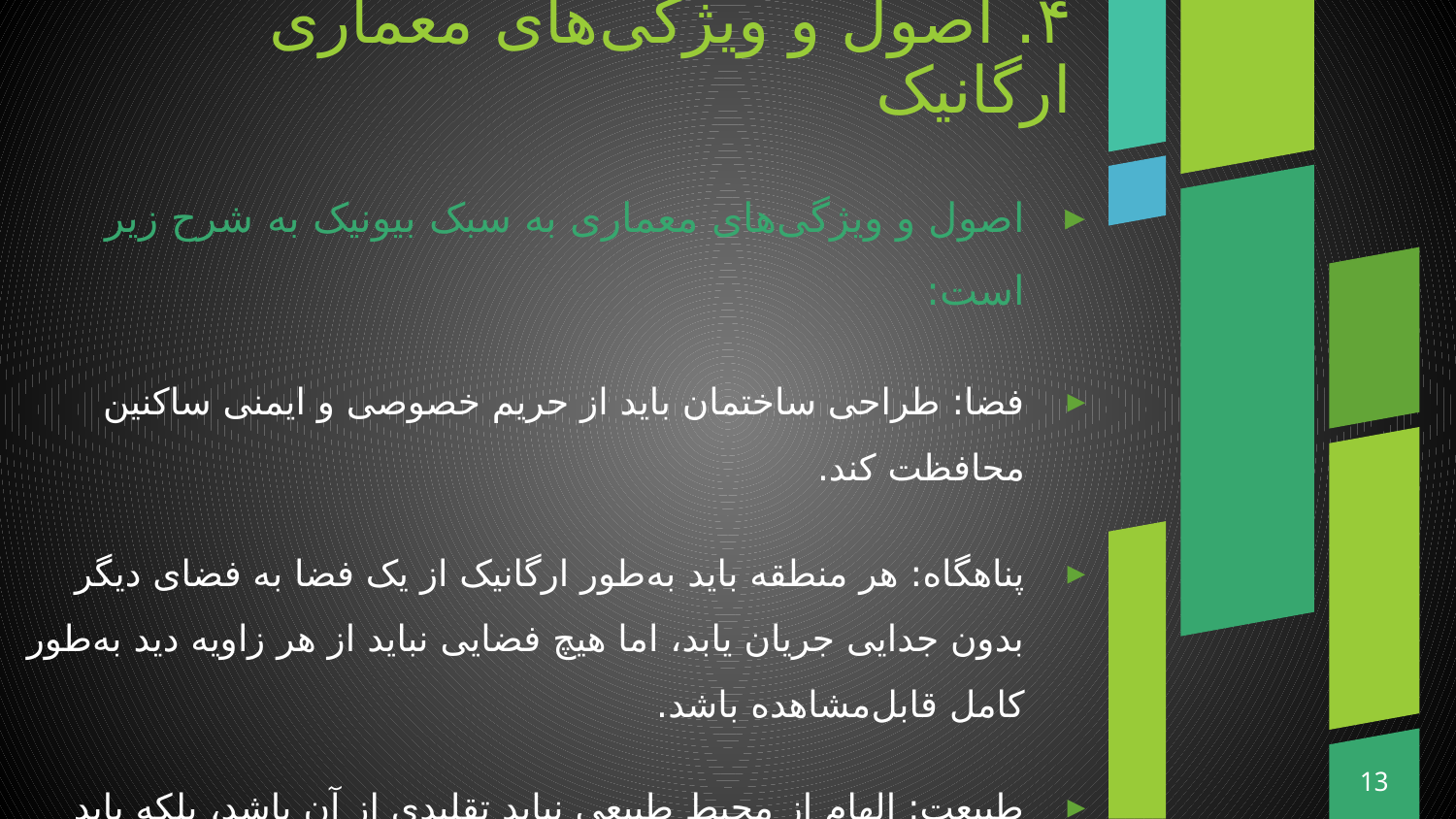

# ۴. اصول و ویژگی‌های معماری ارگانیک
اصول و ویژگی‌های معماری به سبک بیونیک به شرح زیر است:

فضا: طراحی ساختمان باید از حریم خصوصی و ایمنی ساکنین محافظت کند.

پناهگاه: هر منطقه باید به‌طور ارگانیک از یک فضا به فضای دیگر بدون جدایی جریان یابد، اما هیچ فضایی نباید از هر زاویه دید به‌طور کامل قابل‌مشاهده باشد.

طبیعت: الهام از محیط طبیعی نباید تقلیدی از آن باشد، بلکه باید راهنمای استفاده از مواد، رنگ‌ها و بافت‌ها باشد.

آرامش: طراحی باید مکمل منظره باشد و احساس آرامش را برای ساکنان ایجاد کند.
13